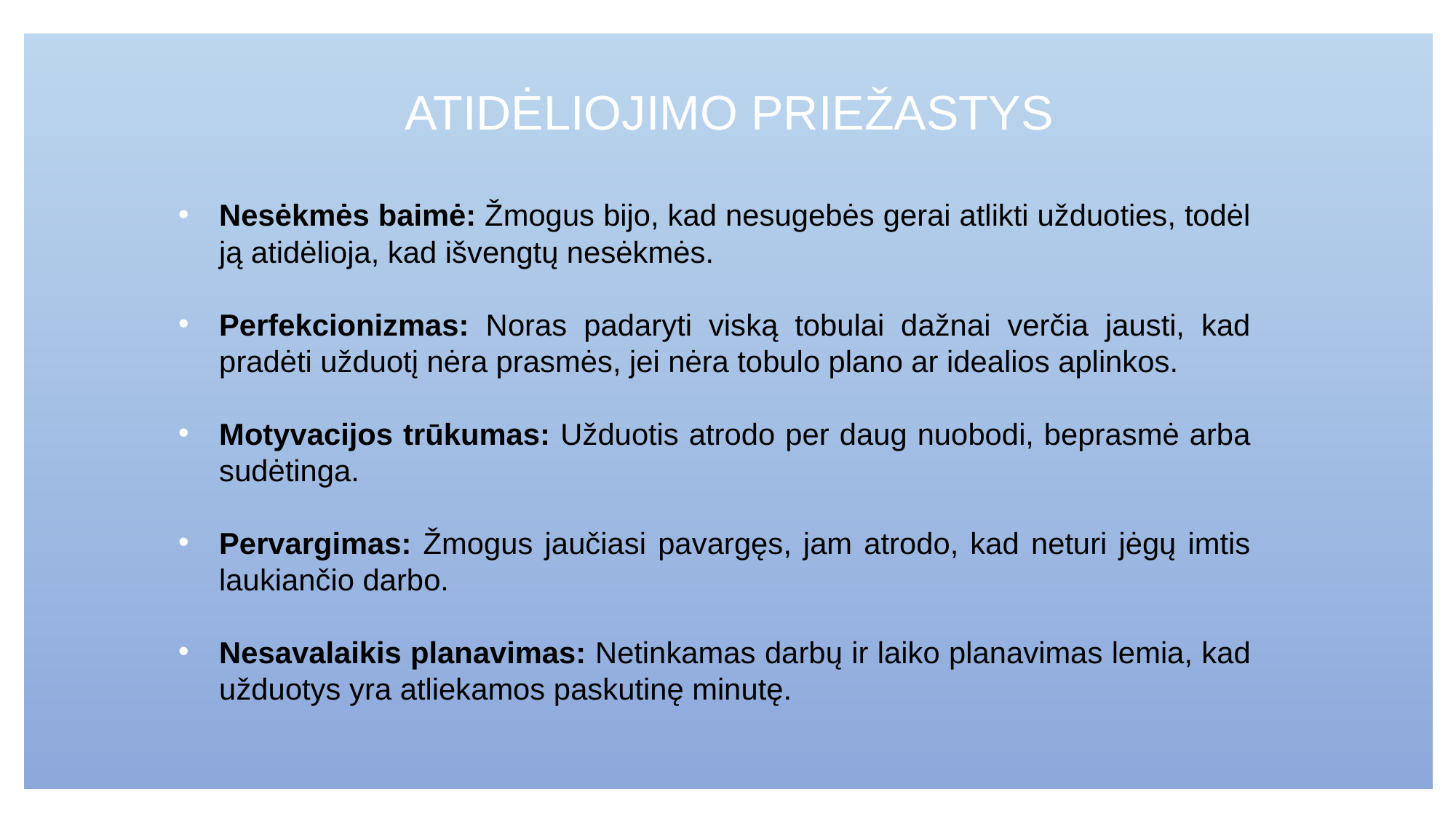

Atidėliojimo priežastys
Nesėkmės baimė: Žmogus bijo, kad nesugebės gerai atlikti užduoties, todėl ją atidėlioja, kad išvengtų nesėkmės.

Perfekcionizmas: Noras padaryti viską tobulai dažnai verčia jausti, kad pradėti užduotį nėra prasmės, jei nėra tobulo plano ar idealios aplinkos.

Motyvacijos trūkumas: Užduotis atrodo per daug nuobodi, beprasmė arba sudėtinga.

Pervargimas: Žmogus jaučiasi pavargęs, jam atrodo, kad neturi jėgų imtis laukiančio darbo.

Nesavalaikis planavimas: Netinkamas darbų ir laiko planavimas lemia, kad užduotys yra atliekamos paskutinę minutę.